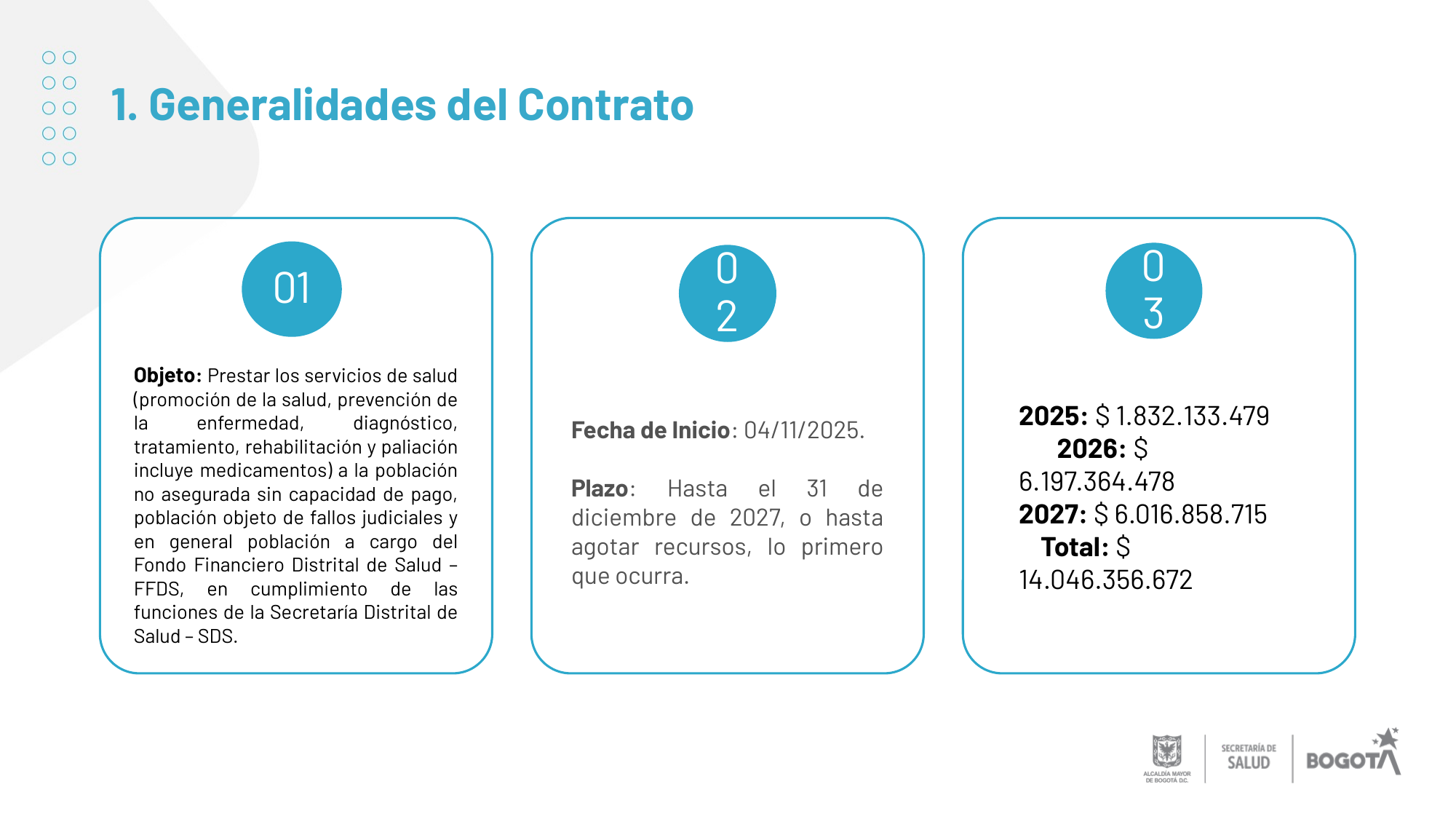

# 1. Generalidades del Contrato

01

02

03
Objeto: Prestar los servicios de salud (promoción de la salud, prevención de la enfermedad, diagnóstico, tratamiento, rehabilitación y paliación incluye medicamentos) a la población no asegurada sin capacidad de pago, población objeto de fallos judiciales y en general población a cargo del Fondo Financiero Distrital de Salud – FFDS, en cumplimiento de las funciones de la Secretaría Distrital de Salud – SDS.
Fecha de Inicio: 04/11/2025.

Plazo: Hasta el 31 de diciembre de 2027, o hasta agotar recursos, lo primero que ocurra.
2025: $ 1.832.133.479              2026: $ 6.197.364.478             2027: $ 6.016.858.715            Total: $ 14.046.356.672